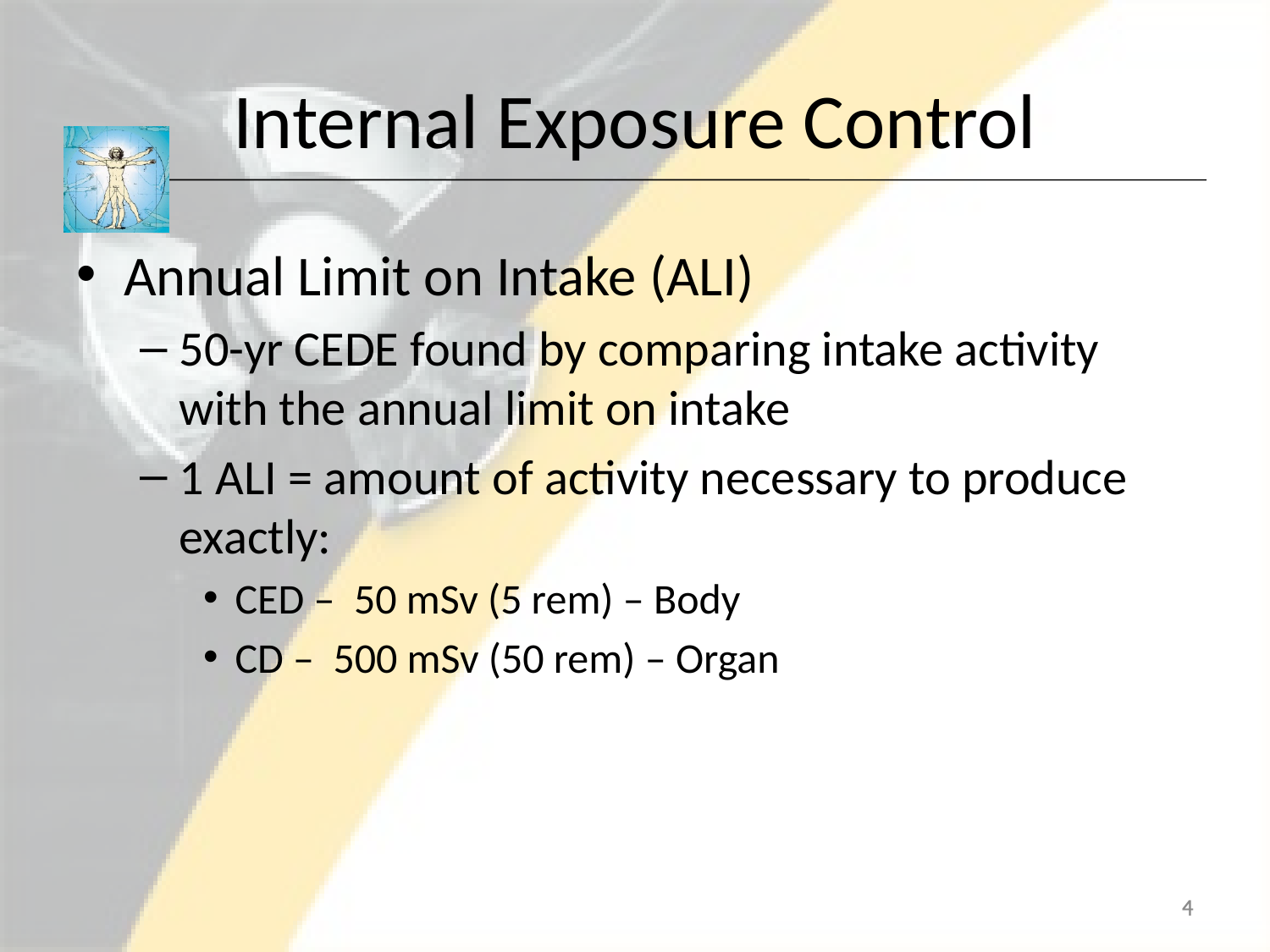

# Internal Exposure Control
Annual Limit on Intake (ALI)
50-yr CEDE found by comparing intake activity with the annual limit on intake
1 ALI = amount of activity necessary to produce exactly:
CED –  50 mSv (5 rem) – Body
CD –  500 mSv (50 rem) – Organ
4